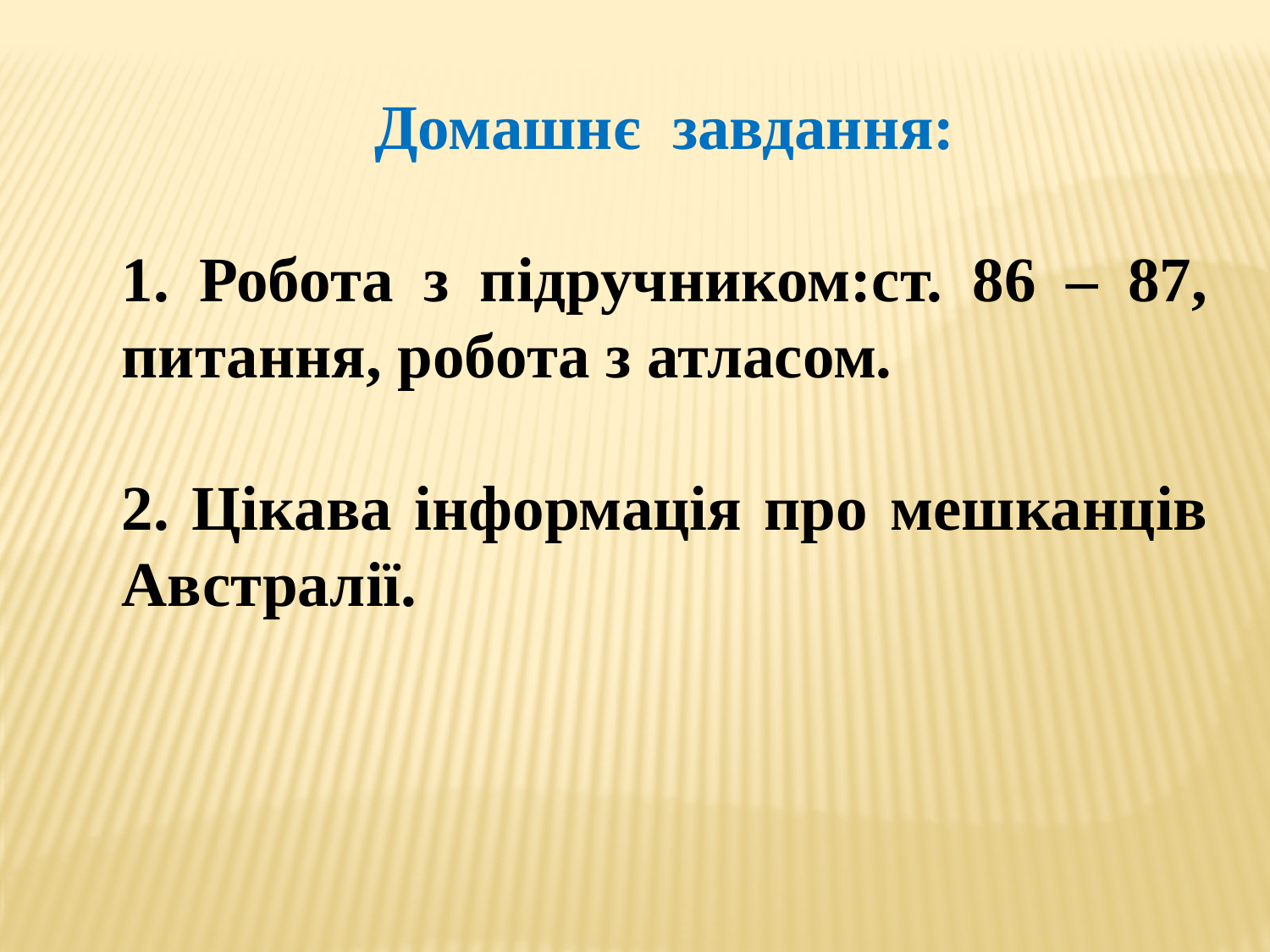

Домашнє  завдання:

1. Робота з підручником:ст. 86 – 87, питання, робота з атласом.

2. Цікава інформація про мешканців Австралії.